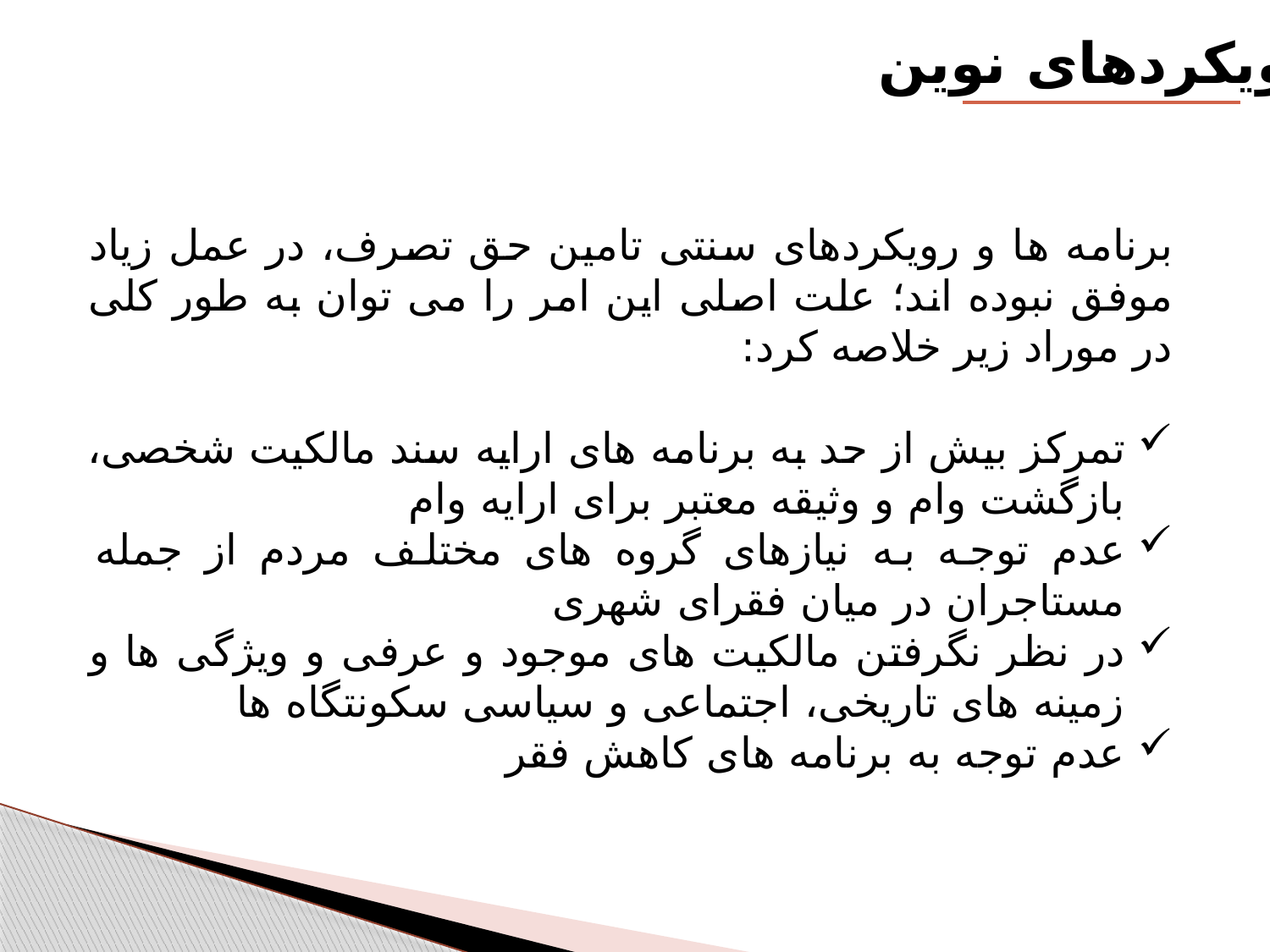

رویکردهای نوین
	برنامه ها و رویکردهای سنتی تامین حق تصرف، در عمل زیاد موفق نبوده اند؛ علت اصلی این امر را می توان به طور کلی در موراد زیر خلاصه کرد:

تمرکز بیش از حد به برنامه های ارایه سند مالکیت شخصی، بازگشت وام و وثیقه معتبر برای ارایه وام
عدم توجه به نیازهای گروه های مختلف مردم از جمله مستاجران در میان فقرای شهری
در نظر نگرفتن مالکیت های موجود و عرفی و ویژگی ها و زمینه های تاریخی، اجتماعی و سیاسی سکونتگاه ها
عدم توجه به برنامه های کاهش فقر